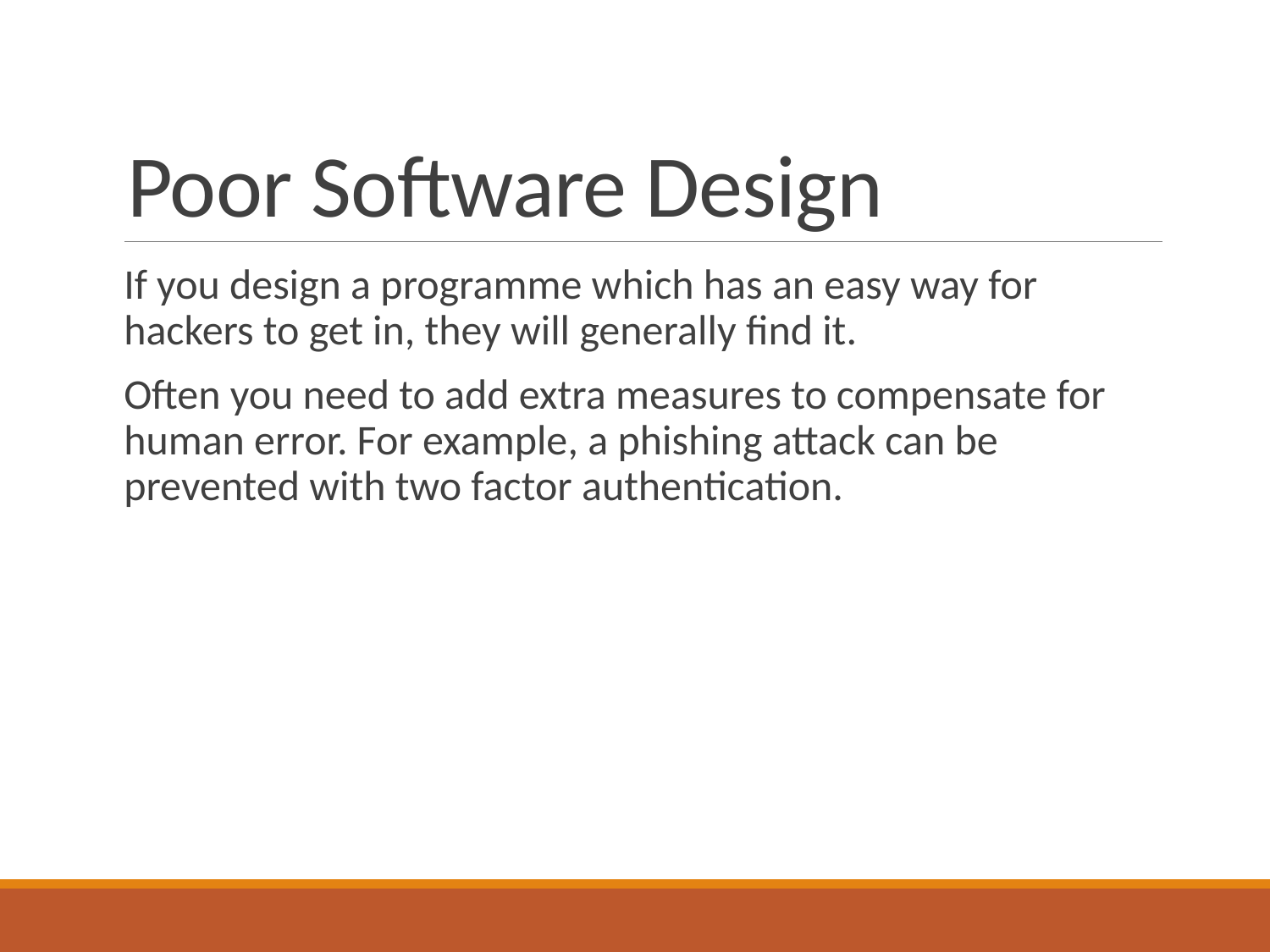

# Poor Software Design
If you design a programme which has an easy way for hackers to get in, they will generally find it.
Often you need to add extra measures to compensate for human error. For example, a phishing attack can be prevented with two factor authentication.